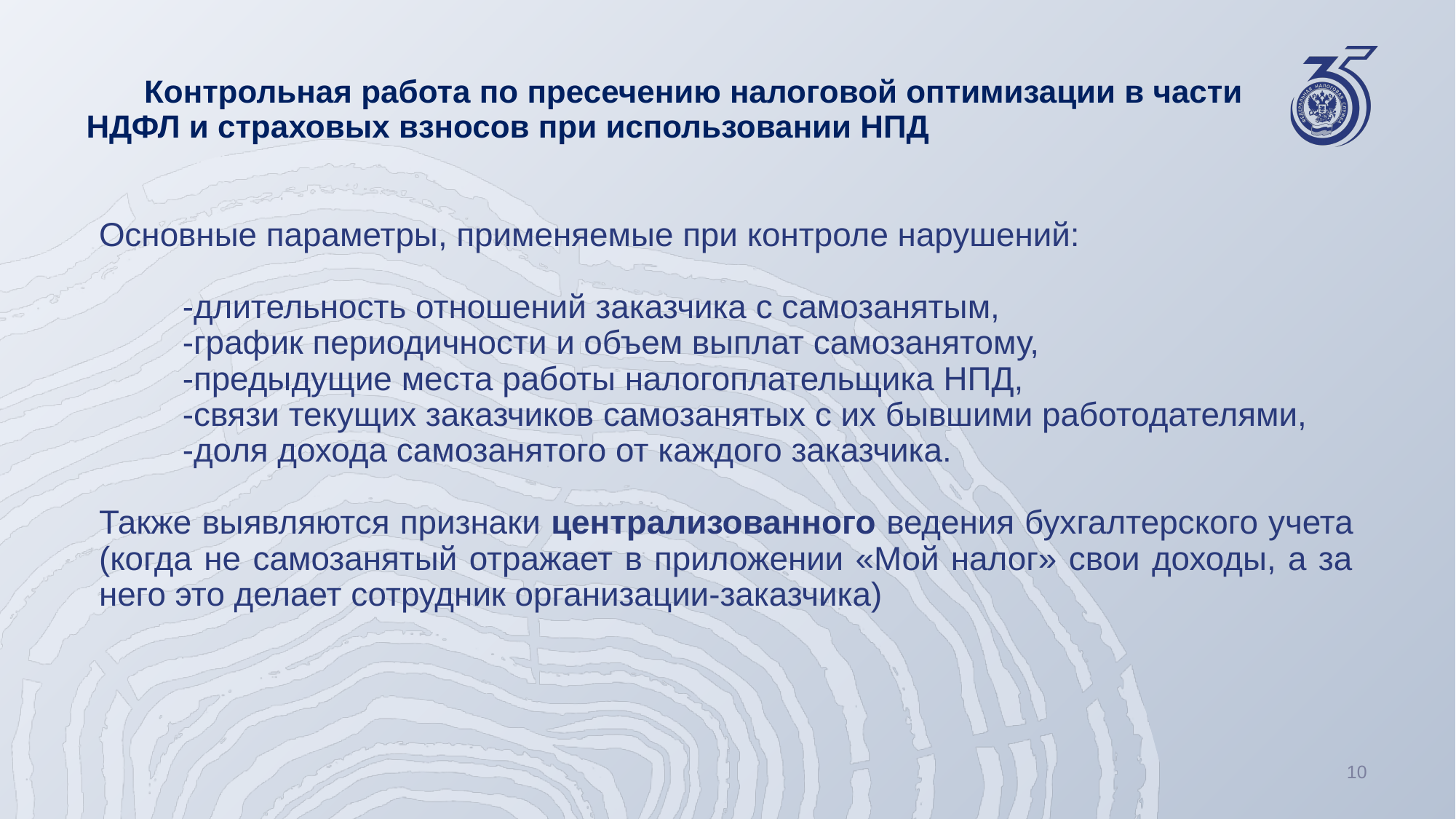

# Контрольная работа по пресечению налоговой оптимизации в части НДФЛ и страховых взносов при использовании НПД
Основные параметры, применяемые при контроле нарушений:

         -длительность отношений заказчика с самозанятым,
         -график периодичности и объем выплат самозанятому,
         -предыдущие места работы налогоплательщика НПД,
         -связи текущих заказчиков самозанятых с их бывшими работодателями,
         -доля дохода самозанятого от каждого заказчика.

Также выявляются признаки централизованного ведения бухгалтерского учета (когда не самозанятый отражает в приложении «Мой налог» свои доходы, а за него это делает сотрудник организации-заказчика)
10